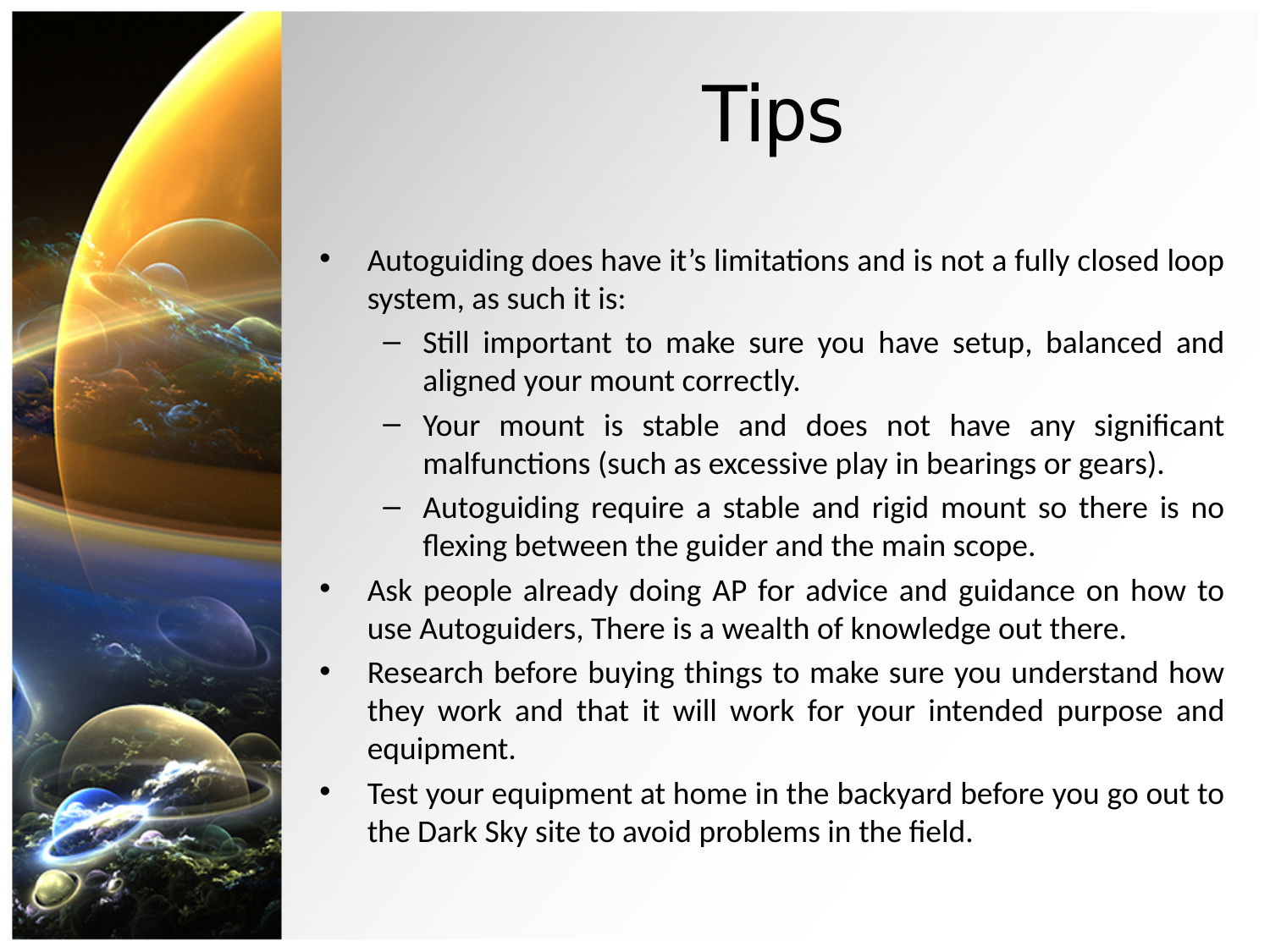

# Tips
Autoguiding does have it’s limitations and is not a fully closed loop system, as such it is:
Still important to make sure you have setup, balanced and aligned your mount correctly.
Your mount is stable and does not have any significant malfunctions (such as excessive play in bearings or gears).
Autoguiding require a stable and rigid mount so there is no flexing between the guider and the main scope.
Ask people already doing AP for advice and guidance on how to use Autoguiders, There is a wealth of knowledge out there.
Research before buying things to make sure you understand how they work and that it will work for your intended purpose and equipment.
Test your equipment at home in the backyard before you go out to the Dark Sky site to avoid problems in the field.